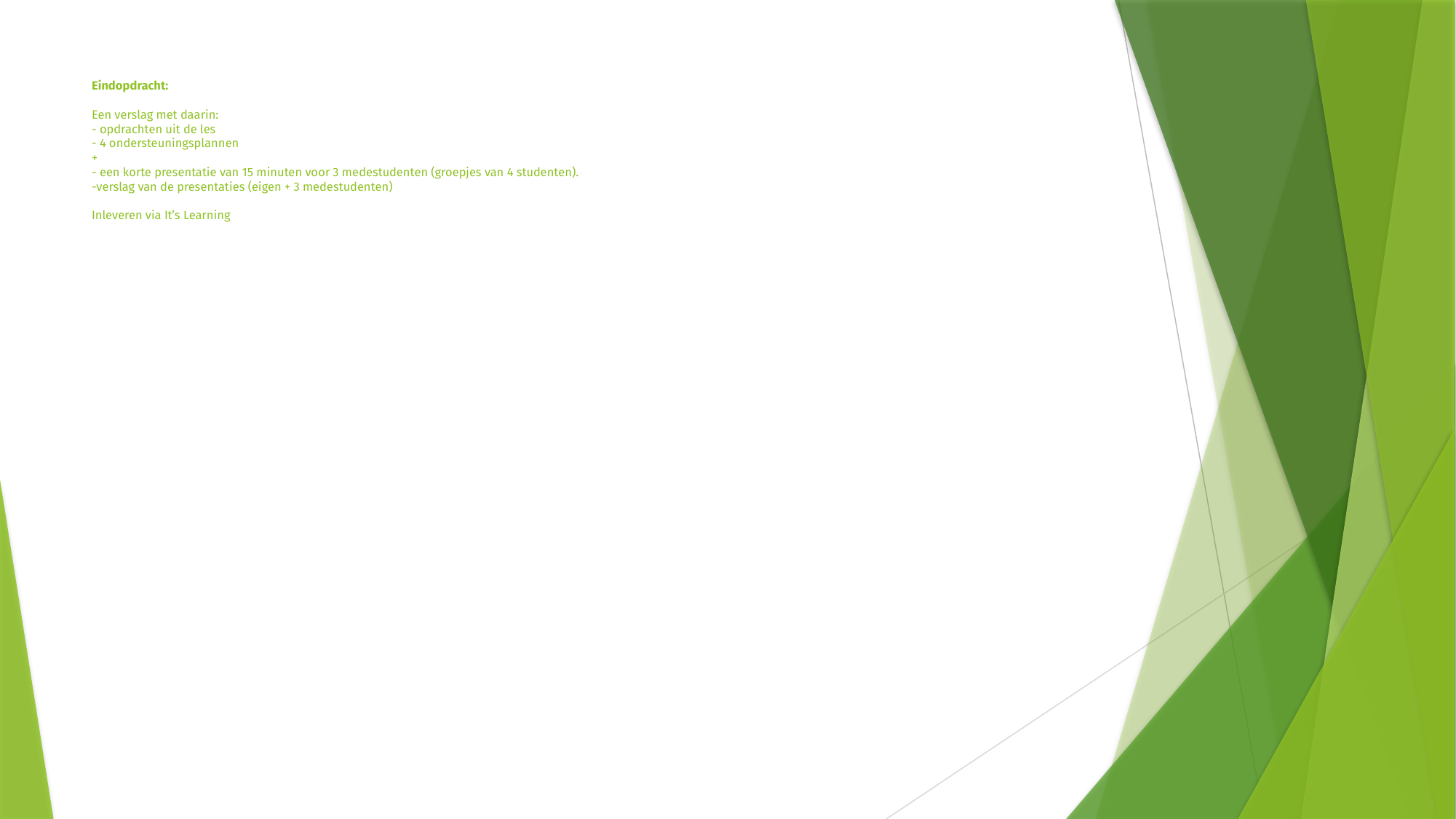

# Eindopdracht: Een verslag met daarin: - opdrachten uit de les - 4 ondersteuningsplannen + - een korte presentatie van 15 minuten voor 3 medestudenten (groepjes van 4 studenten). -verslag van de presentaties (eigen + 3 medestudenten) Inleveren via It’s Learning